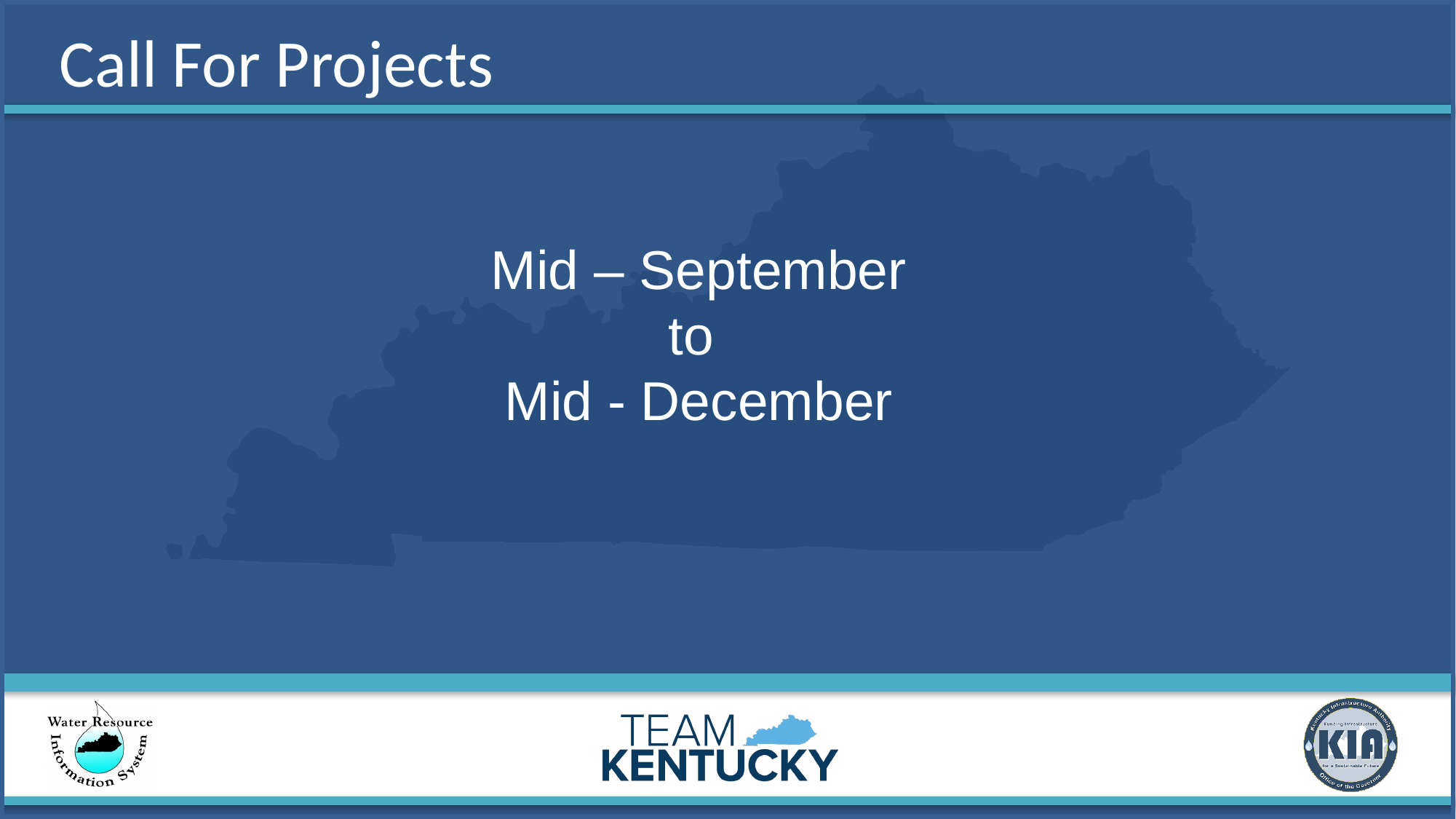

# Call For Projects
Mid – September
to
Mid - December